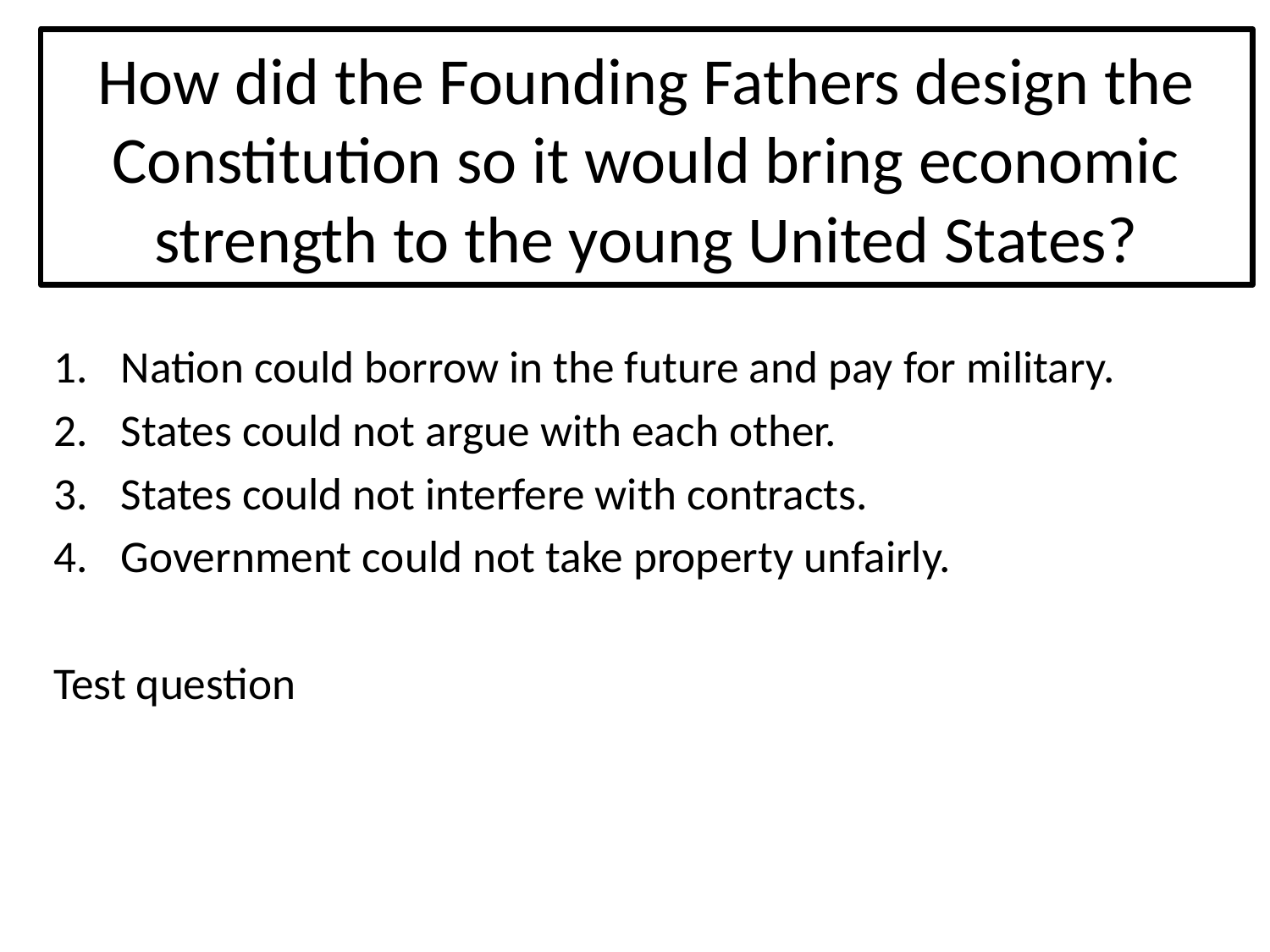

# How did the Founding Fathers design the Constitution so it would bring economic strength to the young United States?
Nation could borrow in the future and pay for military.
States could not argue with each other.
States could not interfere with contracts.
Government could not take property unfairly.

Test question